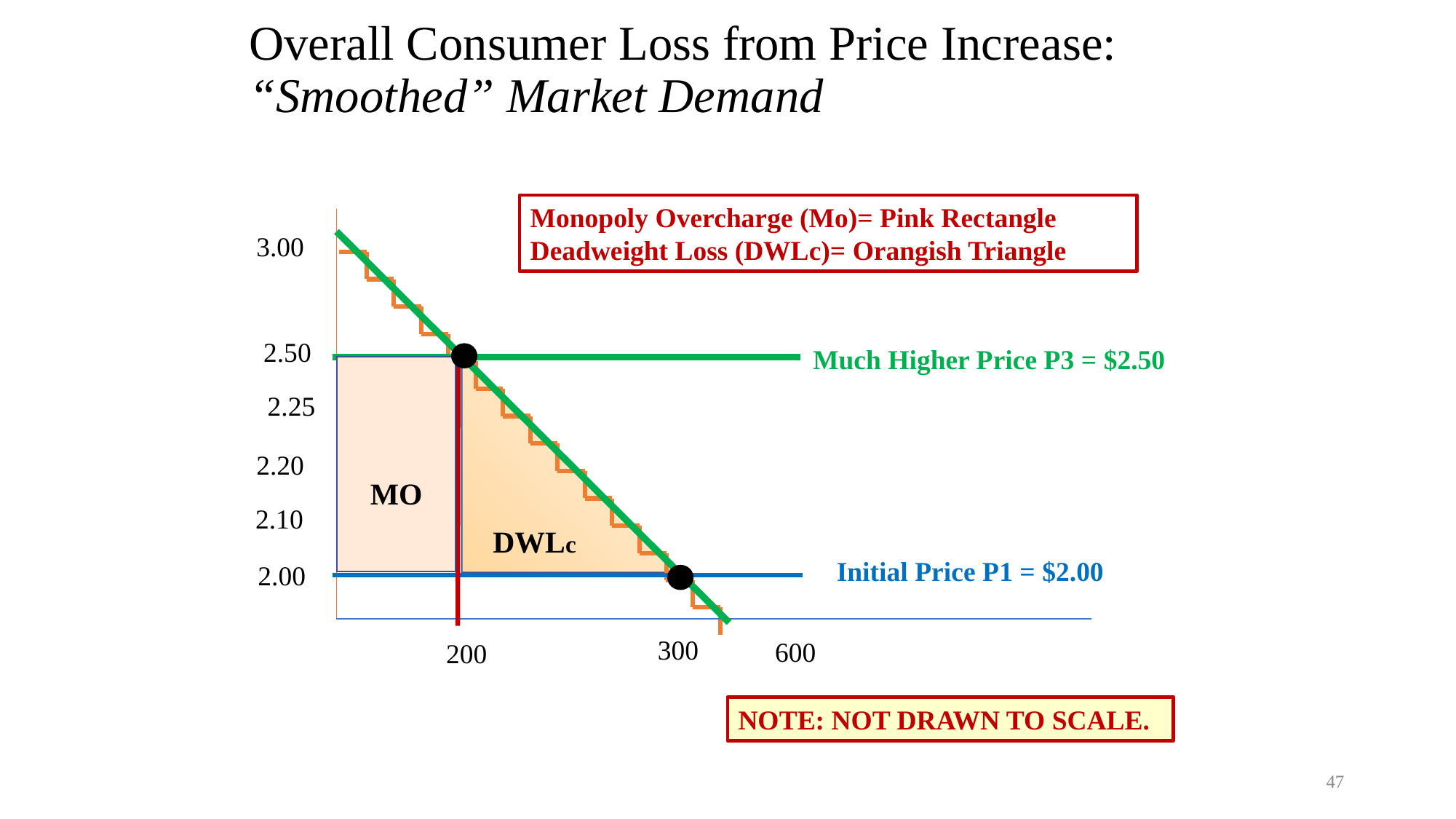

# Overall Consumer Loss from Price Increase: “Smoothed” Market Demand

Monopoly Overcharge (Mo)= Pink Rectangle Deadweight Loss (DWLc)= Orangish Triangle
3.00
2.50
Much Higher Price P3 = $2.50

MO

DWLc
2.25
2.20
2.10
Initial Price P1 = $2.00
2.00

300
600
200
NOTE: NOT DRAWN TO SCALE.
47